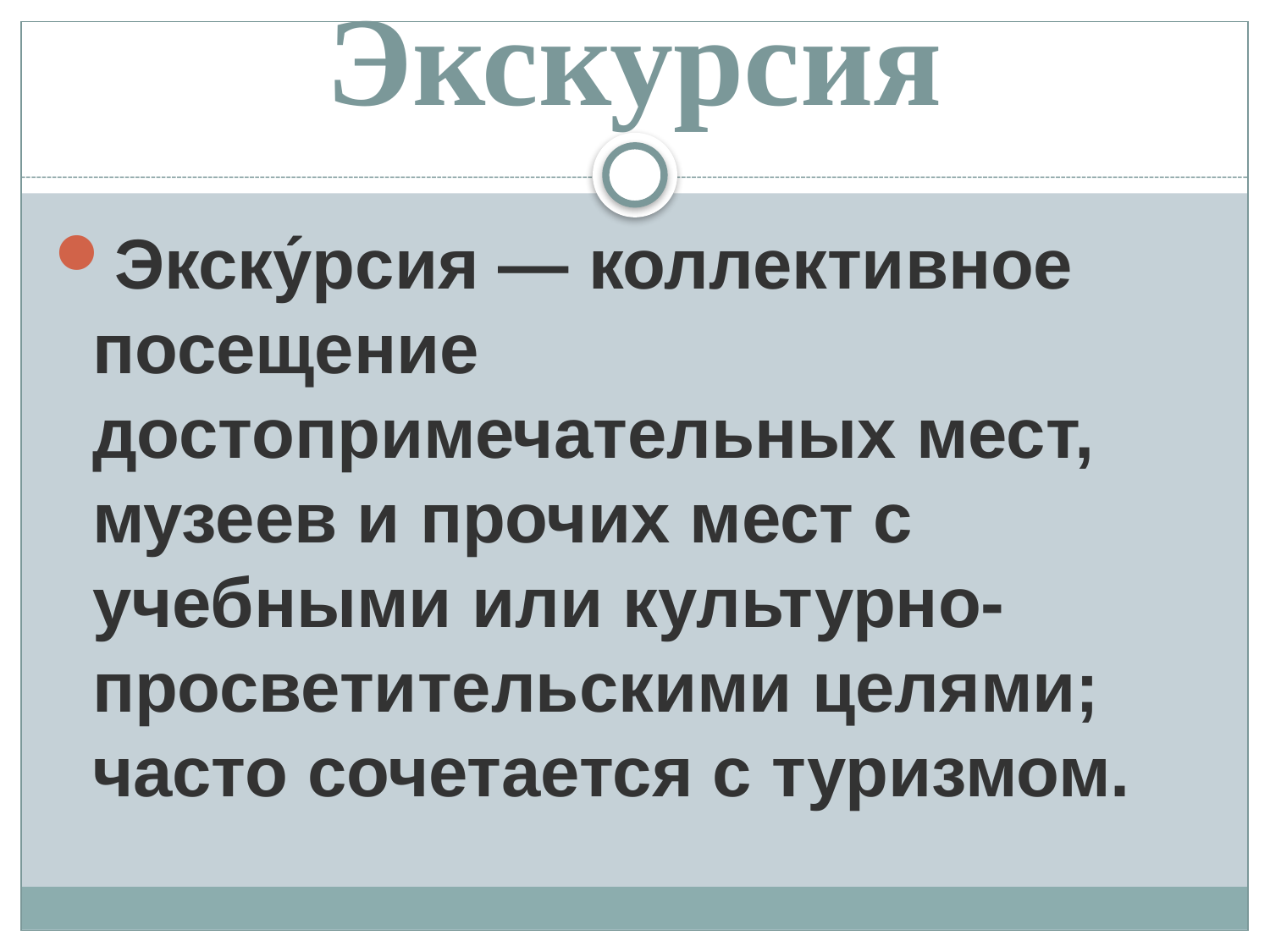

# Экскурсия
Экску́рсия — коллективное посещение достопримечательных мест, музеев и прочих мест с учебными или культурно-просветительскими целями; часто сочетается с туризмом.